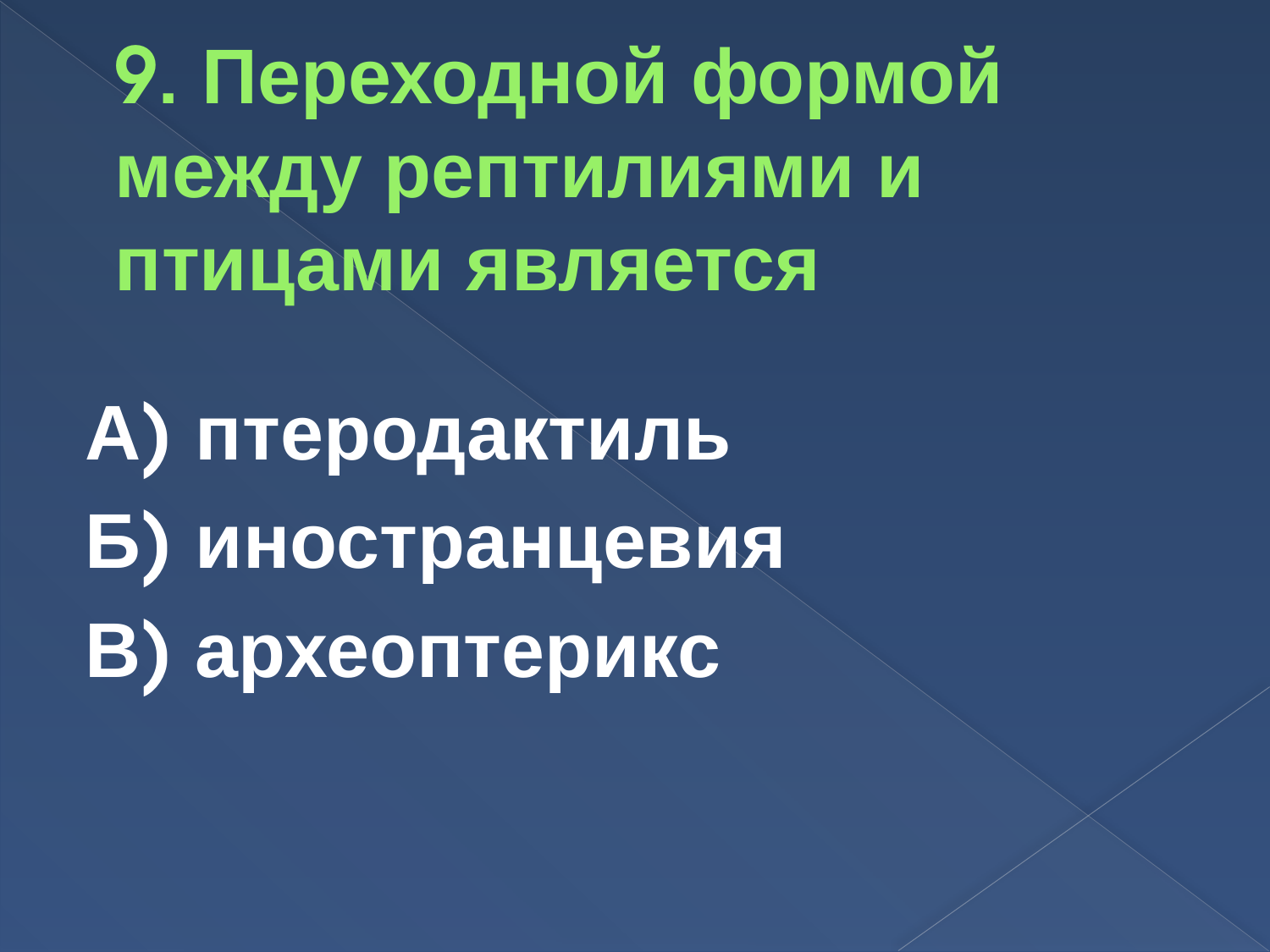

# 9. Переходной формой между рептилиями и птицами является
А) птеродактиль
Б) иностранцевия
В) археоптерикс